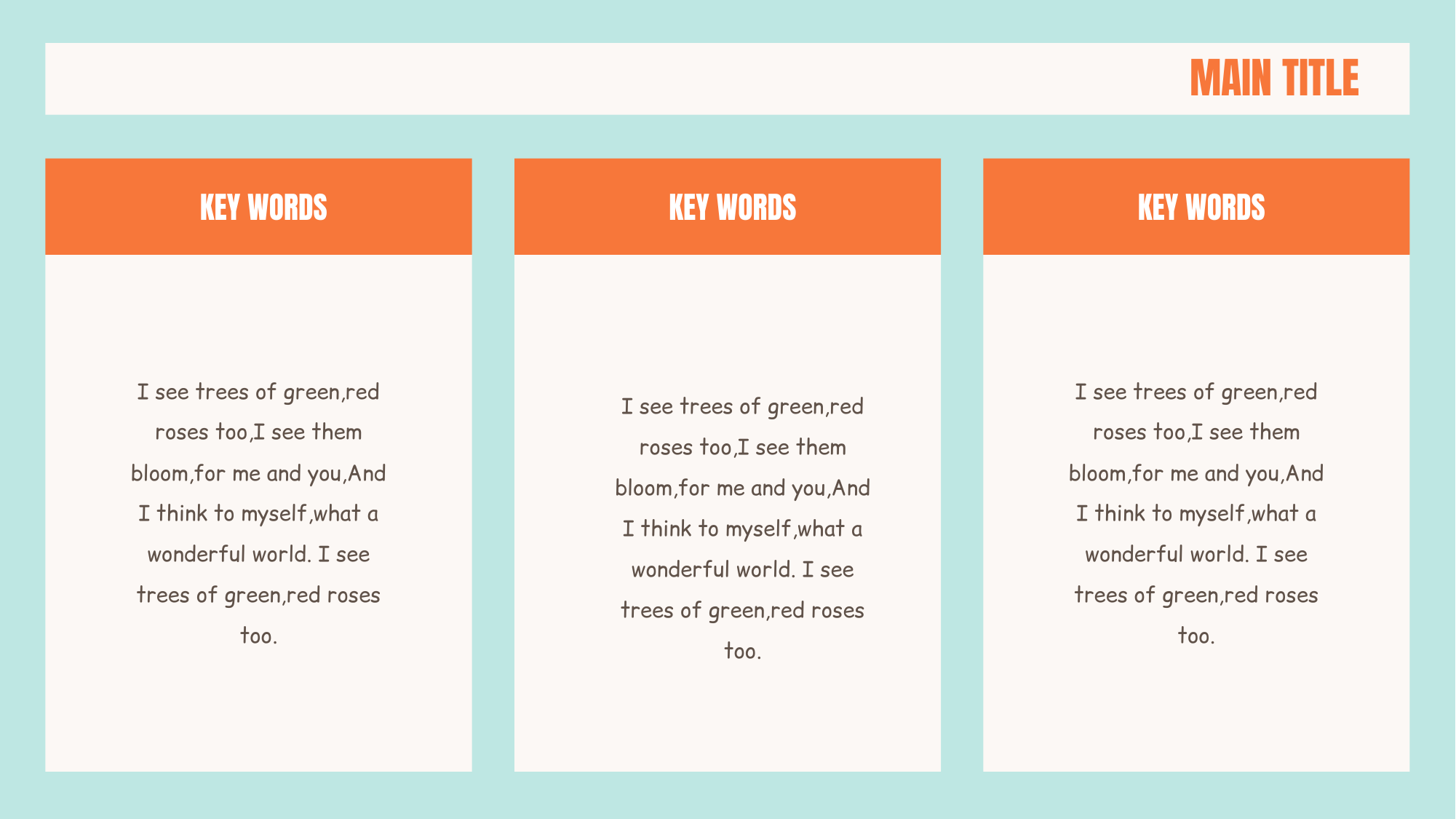

MAIN TITLE

 KEY WORDS
 KEY WORDS
 KEY WORDS

I see trees of green,red roses too,I see them bloom,for me and you,And I think to myself,what a wonderful world. I see trees of green,red roses too.

I see trees of green,red roses too,I see them bloom,for me and you,And I think to myself,what a wonderful world. I see trees of green,red roses too.

I see trees of green,red roses too,I see them bloom,for me and you,And I think to myself,what a wonderful world. I see trees of green,red roses too.